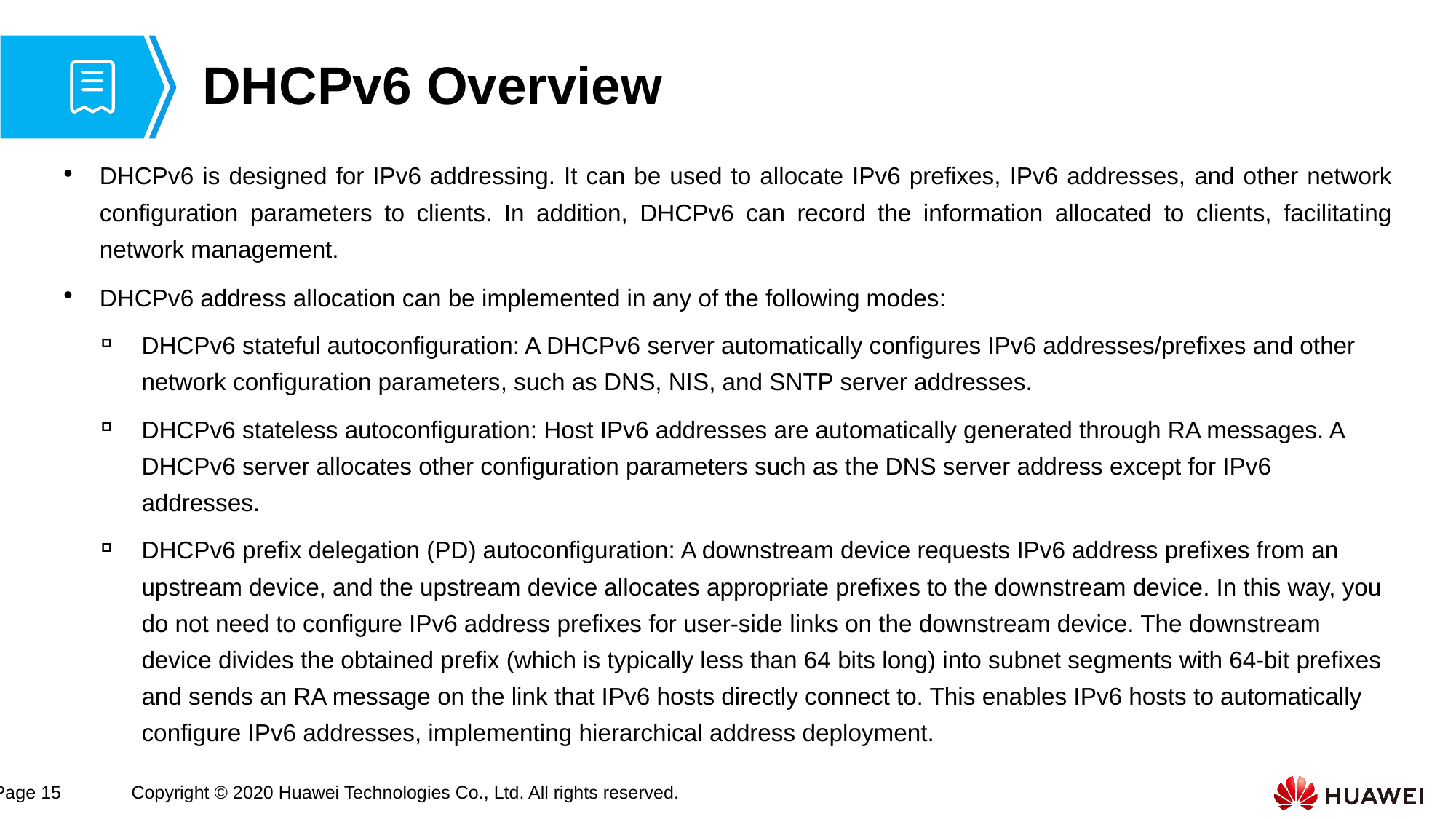

# DHCPv6 Overview
DHCPv6 is designed for IPv6 addressing. It can be used to allocate IPv6 prefixes, IPv6 addresses, and other network configuration parameters to clients. In addition, DHCPv6 can record the information allocated to clients, facilitating network management.
DHCPv6 address allocation can be implemented in any of the following modes:
DHCPv6 stateful autoconfiguration: A DHCPv6 server automatically configures IPv6 addresses/prefixes and other network configuration parameters, such as DNS, NIS, and SNTP server addresses.
DHCPv6 stateless autoconfiguration: Host IPv6 addresses are automatically generated through RA messages. A DHCPv6 server allocates other configuration parameters such as the DNS server address except for IPv6 addresses.
DHCPv6 prefix delegation (PD) autoconfiguration: A downstream device requests IPv6 address prefixes from an upstream device, and the upstream device allocates appropriate prefixes to the downstream device. In this way, you do not need to configure IPv6 address prefixes for user-side links on the downstream device. The downstream device divides the obtained prefix (which is typically less than 64 bits long) into subnet segments with 64-bit prefixes and sends an RA message on the link that IPv6 hosts directly connect to. This enables IPv6 hosts to automatically configure IPv6 addresses, implementing hierarchical address deployment.